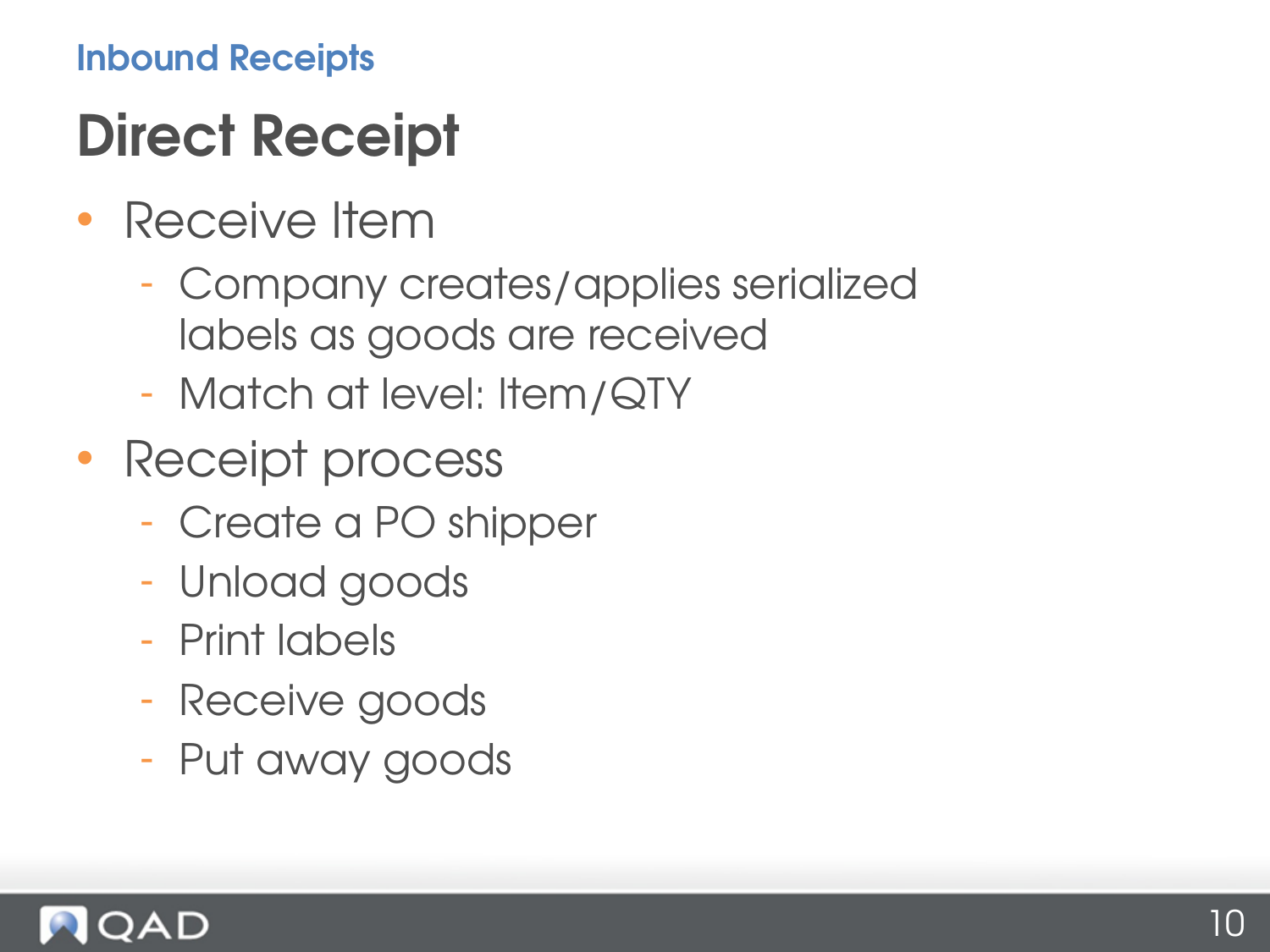

Inbound Receipts
# Direct Receipt
Receive Item
Company creates/applies serialized labels as goods are received
Match at level: Item/QTY
Receipt process
Create a PO shipper
Unload goods
Print labels
Receive goods
Put away goods

10